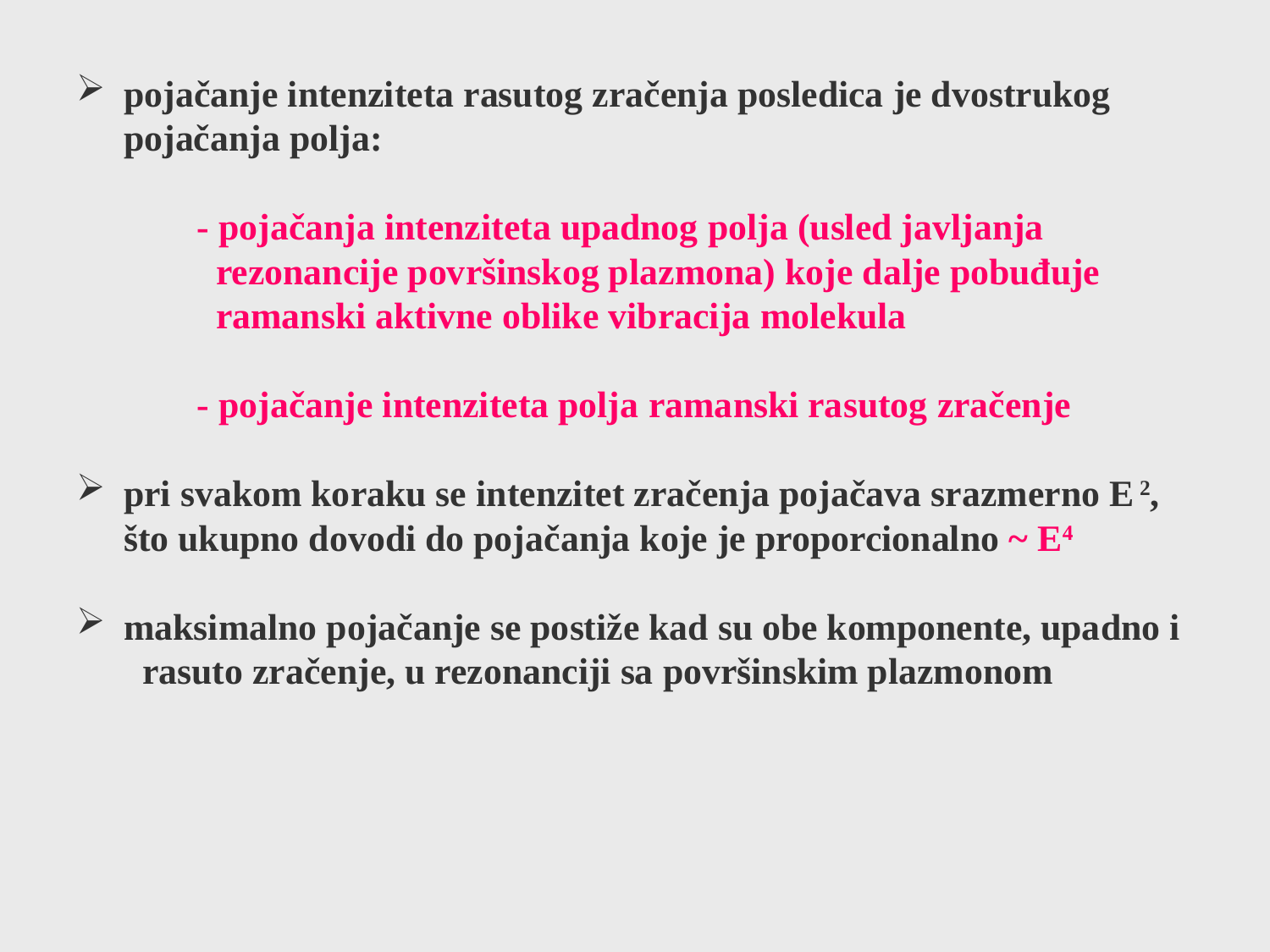

pojačanje intenziteta rasutog zračenja posledica je dvostrukog    pojačanja polja:

             - pojačanja intenziteta upadnog polja (usled javljanja
               rezonancije površinskog plazmona) koje dalje pobuđuje
               ramanski aktivne oblike vibracija molekula

             - pojačanje intenziteta polja ramanski rasutog zračenje

pri svakom koraku se intenzitet zračenja pojačava srazmerno E 2, što ukupno dovodi do pojačanja koje je proporcionalno ~ E4

maksimalno pojačanje se postiže kad su obe komponente, upadno i    rasuto zračenje, u rezonanciji sa površinskim plazmonom